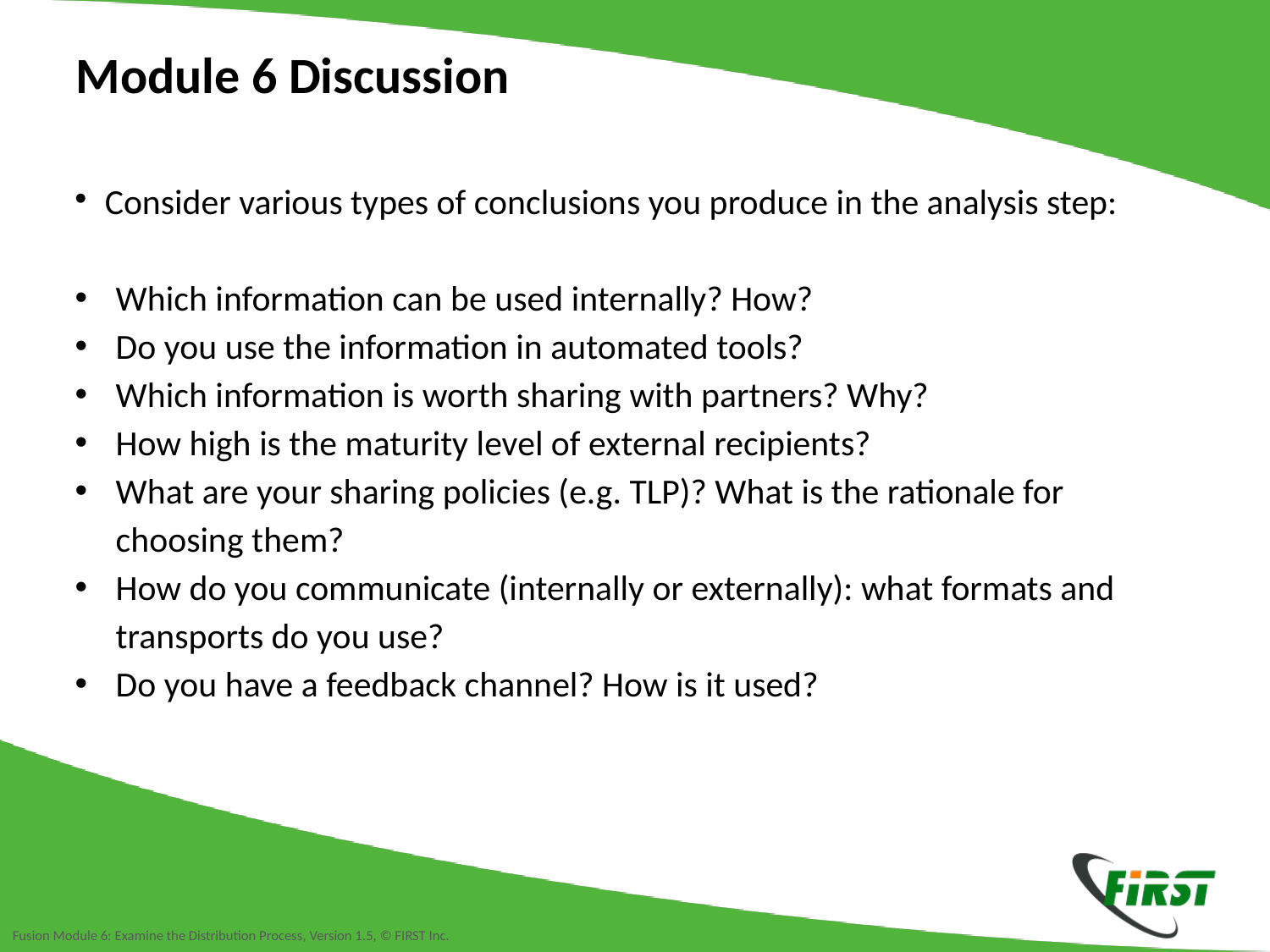

Module 6 Discussion
Consider various types of conclusions you produce in the analysis step:

Which information can be used internally? How?
Do you use the information in automated tools?
Which information is worth sharing with partners? Why?
How high is the maturity level of external recipients?
What are your sharing policies (e.g. TLP)? What is the rationale for choosing them?
How do you communicate (internally or externally): what formats and transports do you use?
Do you have a feedback channel? How is it used?